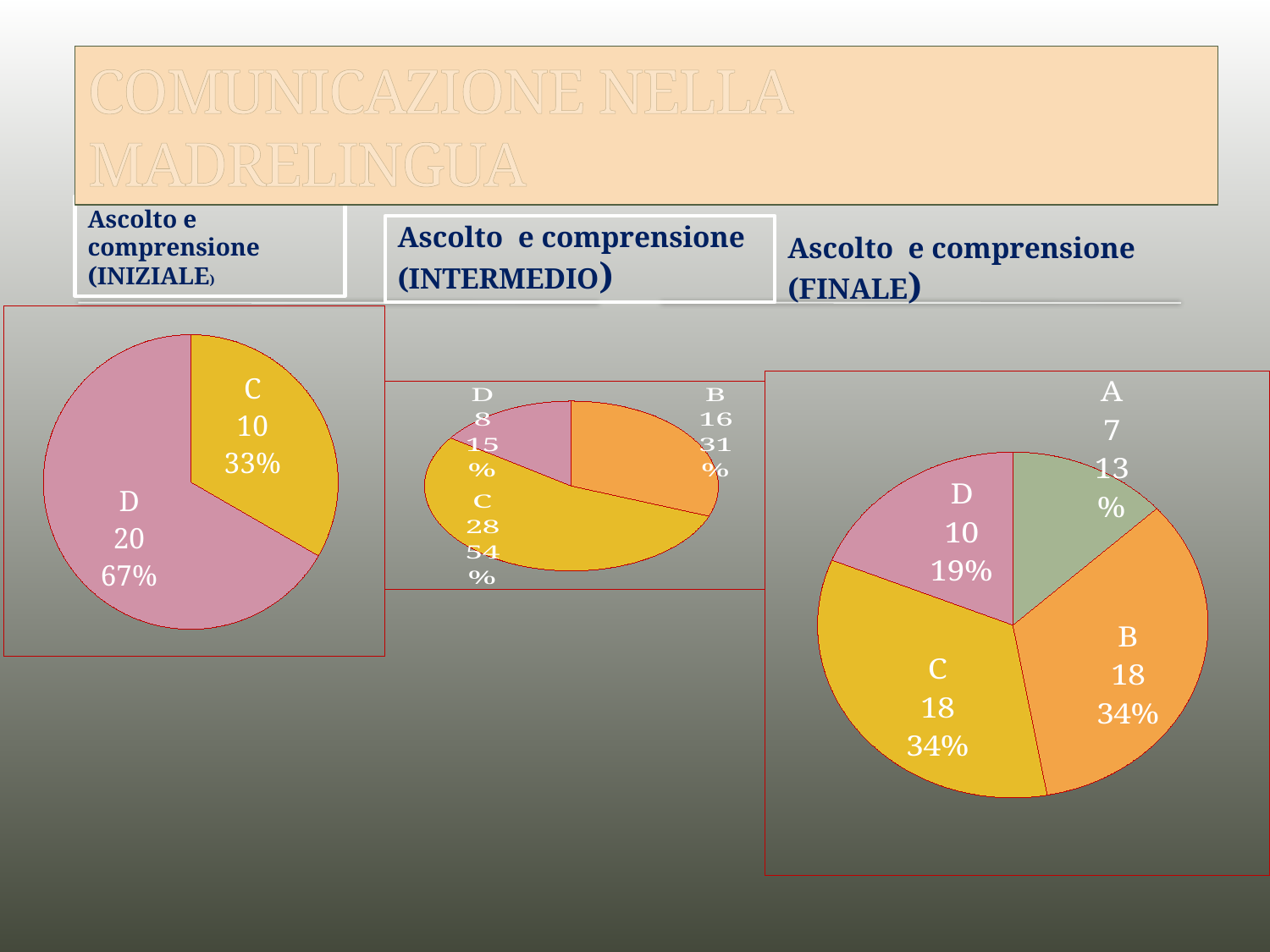

# COMUNICAZIONE NELLA MADRELINGUA
Ascolto e comprensione (INIZIALE)

Ascolto  e comprensione
(INTERMEDIO)

Ascolto  e comprensione
(FINALE)

### Chart

| Category | 1 |
|---|---|
| A | 0.0 |
| B | 0.0 |
| C | 10.0 |
| D | 20.0 |

### Chart

| Category | 1 |
|---|---|
| A | 0.0 |
| B | 16.0 |
| C | 28.0 |
| D | 8.0 |

### Chart

| Category | 1 |
|---|---|
| A | 7.0 |
| B | 18.0 |
| C | 18.0 |
| D | 10.0 |